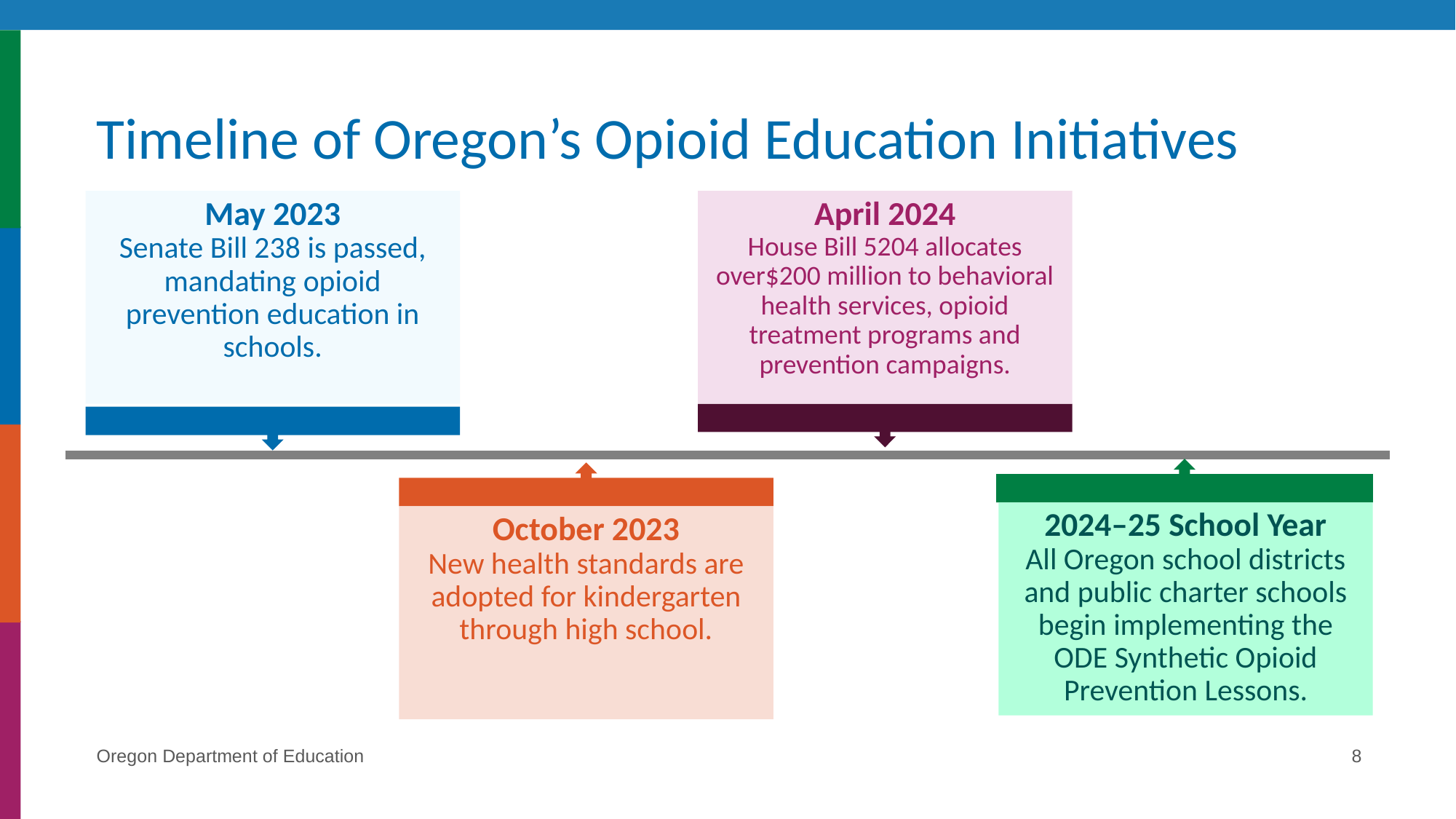

# Timeline of Oregon’s Opioid Education Initiatives
April 2024
House Bill 5204 allocates over$200 million to behavioral health services, opioid treatment programs and prevention campaigns.

May 2023
Senate Bill 238 is passed, mandating opioid prevention education in schools.

2024–25 School Year
All Oregon school districts and public charter schools begin implementing the ODE Synthetic Opioid Prevention Lessons.

October 2023
New health standards are adopted for kindergarten through high school.

Oregon Department of Education
8